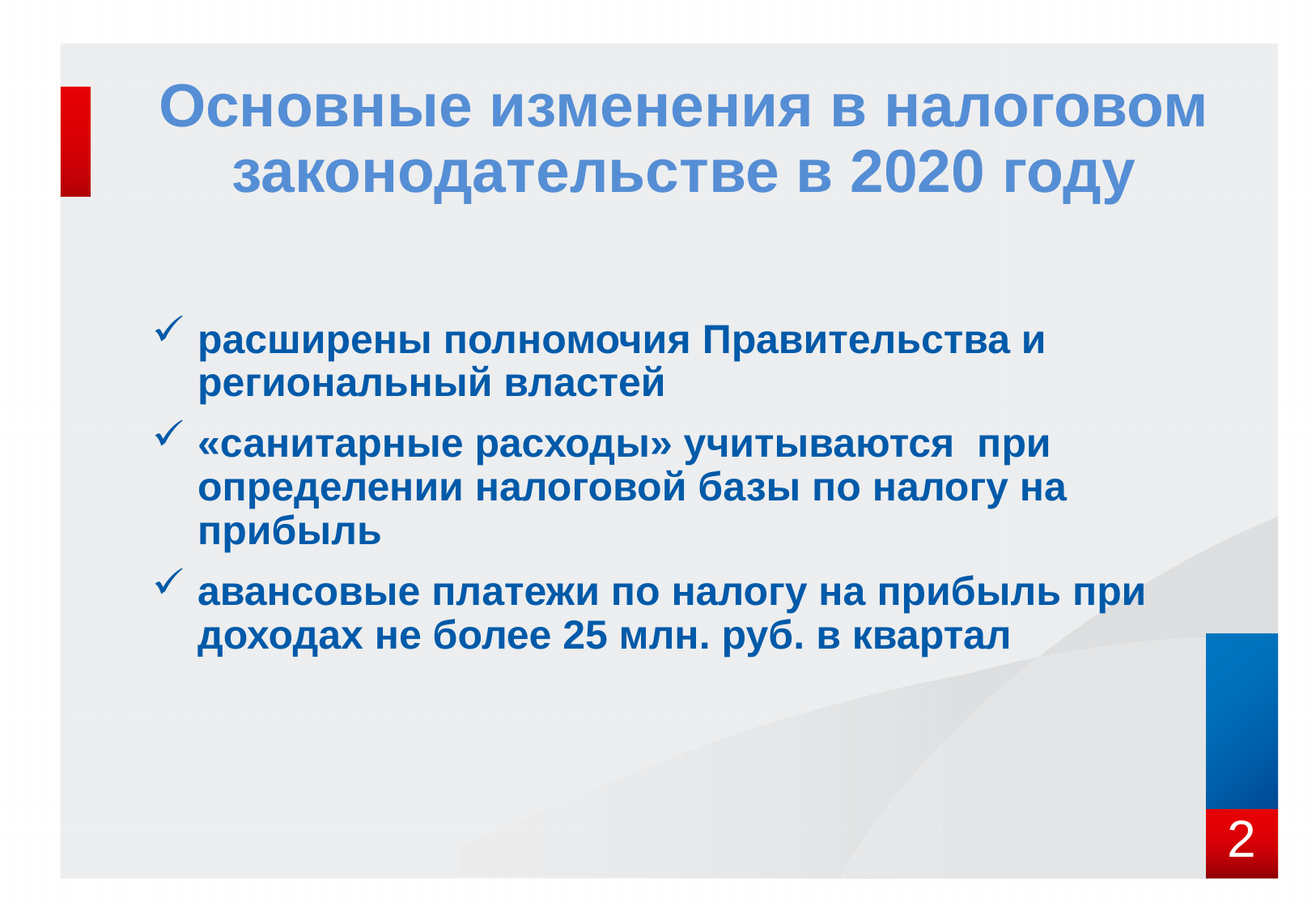

# Основные изменения в налоговом законодательстве в 2020 году
расширены полномочия Правительства и региональный властей
«санитарные расходы» учитываются  при определении налоговой базы по налогу на прибыль
авансовые платежи по налогу на прибыль при доходах не более 25 млн. руб. в квартал
2